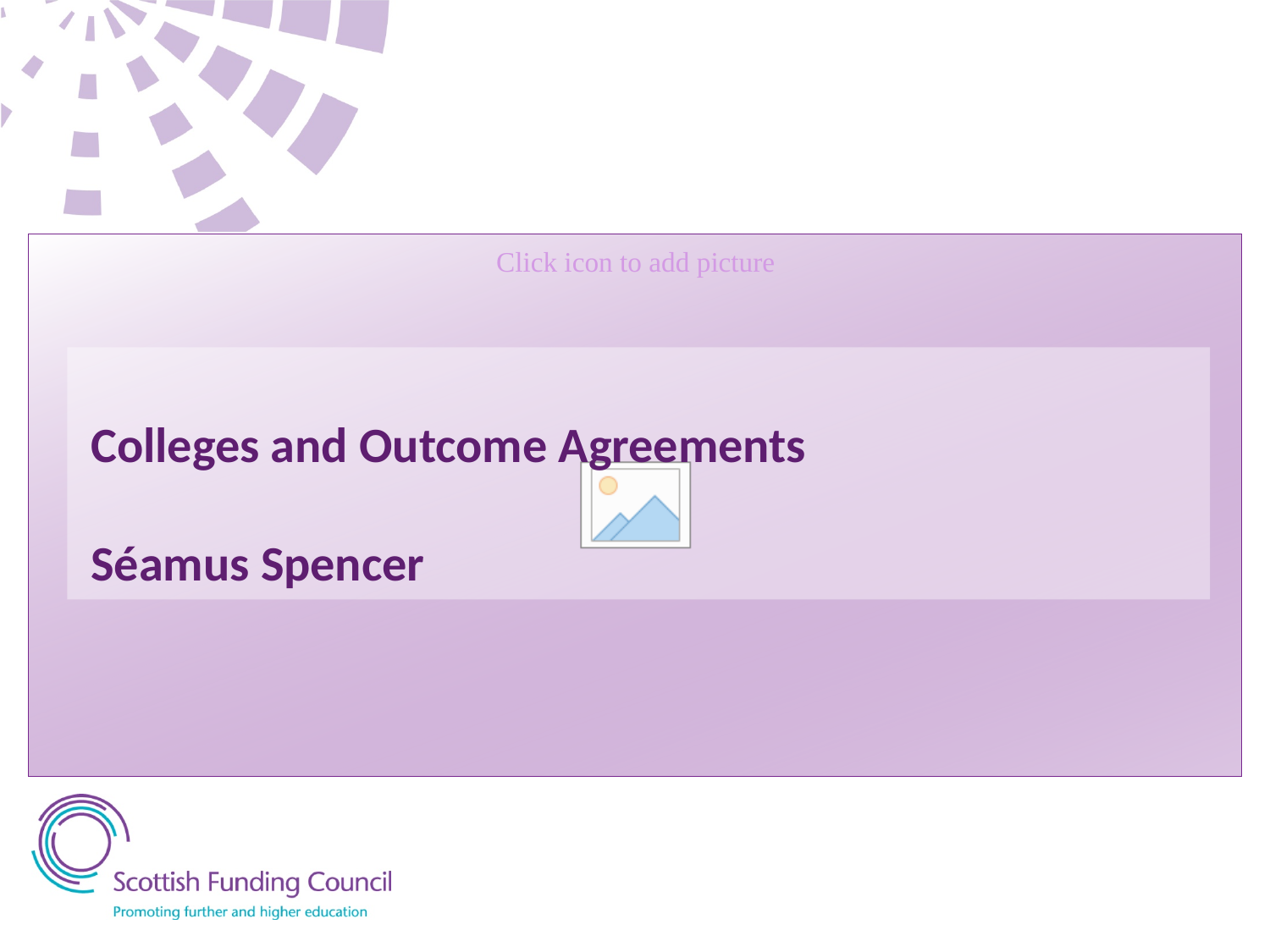

# Colleges and Outcome Agreements Séamus Spencer